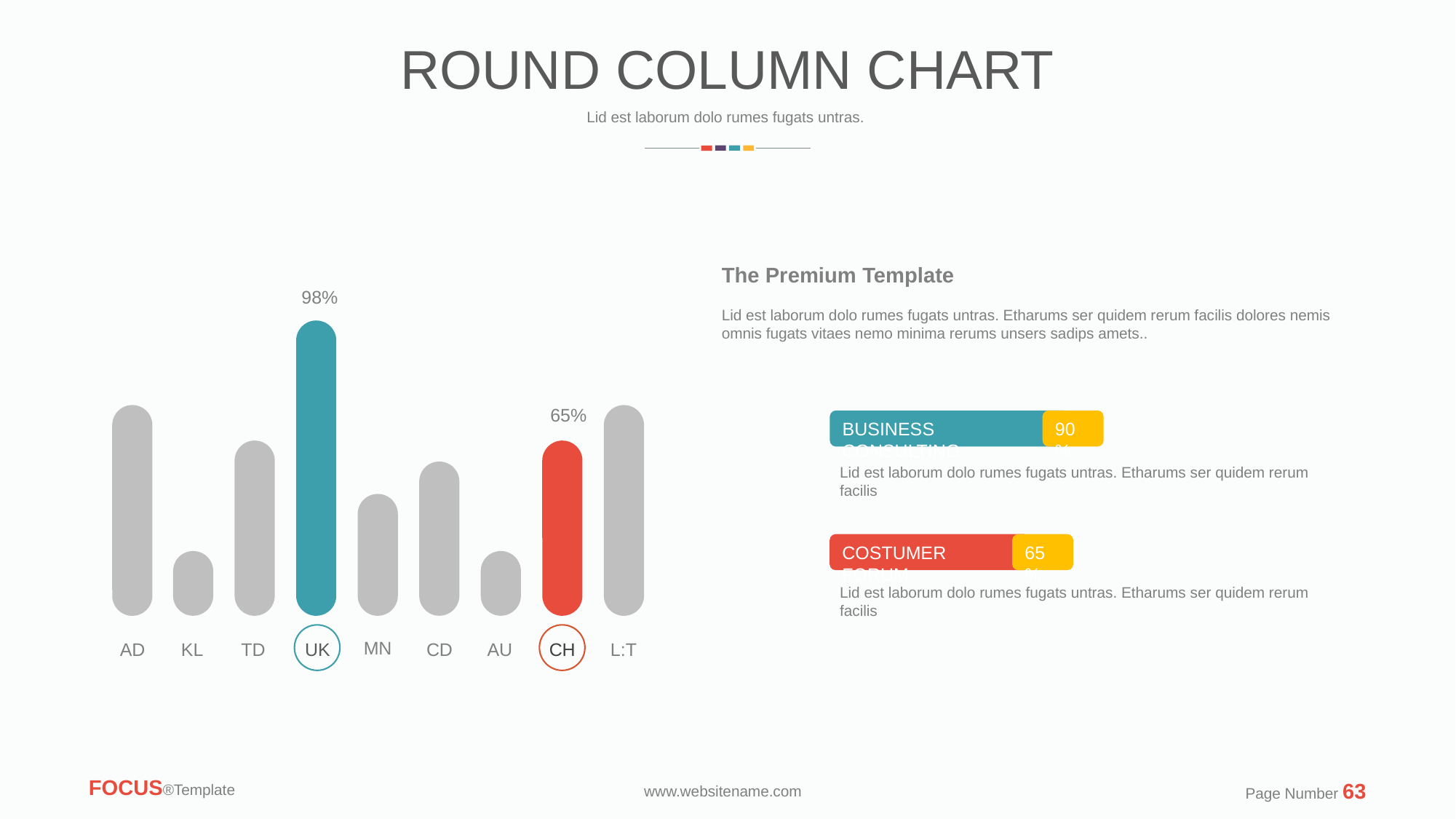

ROUND COLUMN CHART
Lid est laborum dolo rumes fugats untras.

The Premium Template

Lid est laborum dolo rumes fugats untras. Etharums ser quidem rerum facilis dolores nemis omnis fugats vitaes nemo minima rerums unsers sadips amets..
98%

65%

BUSINESS CONSULTING
90%

Lid est laborum dolo rumes fugats untras. Etharums ser quidem rerum facilis

COSTUMER FORUM
65%

Lid est laborum dolo rumes fugats untras. Etharums ser quidem rerum facilis

MN
UK
L:T
CD
AU
CH
TD
KL
AD
FOCUS®Template
Page Number 63
www.websitename.com